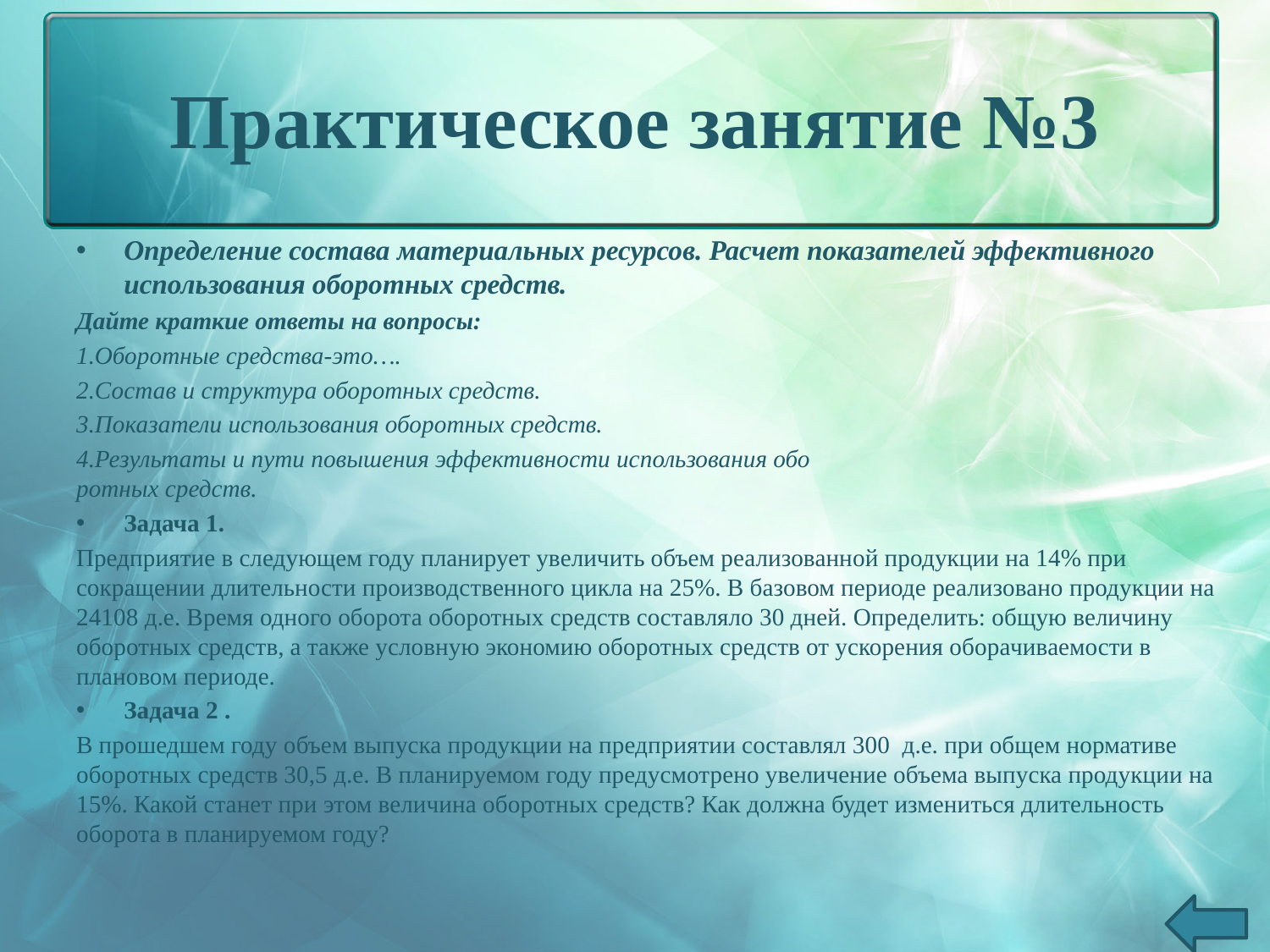

# Практическое занятие №3
Определение состава материальных ресурсов. Расчет показателей эффективного использования оборотных средств.
Дайте краткие ответы на вопросы:
1.Оборотные средства-это….
2.Состав и структура оборотных средств.
3.Показатели использования оборотных средств.
4.Результаты и пути повышения эффективности использования обо­
ротных средств.
Задача 1.
Предприятие в следующем году планирует увеличить объем реализованной продукции на 14% при сокращении длительности производственного цикла на 25%. В базовом периоде реализовано продукции на 24108 д.е. Время одного оборота оборотных средств составляло 30 дней. Определить: общую величину оборотных средств, а также условную экономию оборотных средств от ускорения обора­чиваемости в плановом периоде.
Задача 2 .
В прошедшем году объем выпуска продукции на предприятии составлял 300  д.е. при общем нормативе оборотных средств 30,5 д.е. В планируемом году предусмотрено увеличение объема выпуска продукции на 15%. Какой станет при этом величина оборотных средств? Как должна будет измениться длительность оборота в планируемом году?